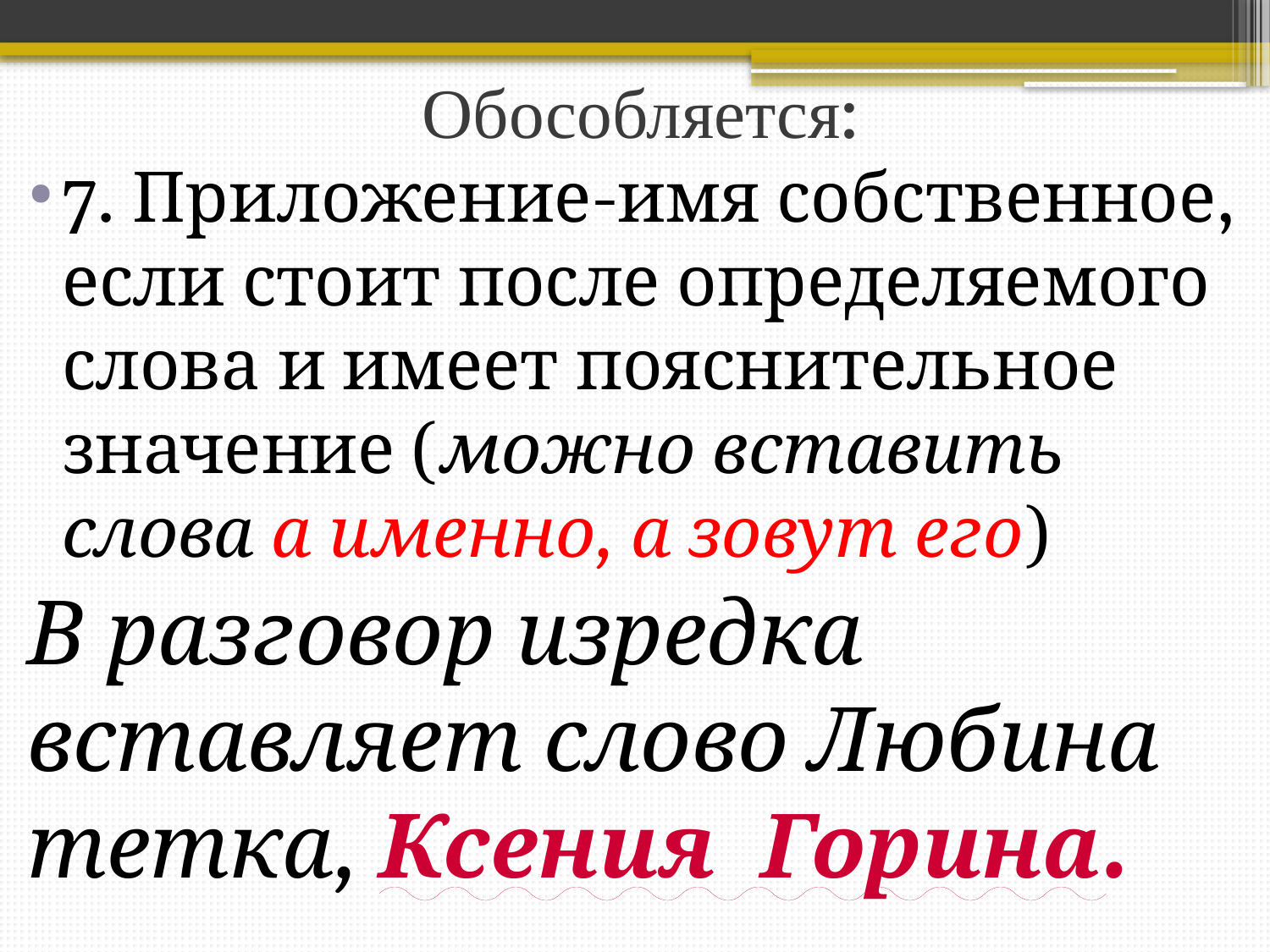

# Обособляется:
7. Приложение-имя собственное, если стоит после определяемого слова и имеет пояснительное значение (можно вставить слова а именно, а зовут его)
В разговор изредка вставляет слово Любина тетка, Ксения  Горина.